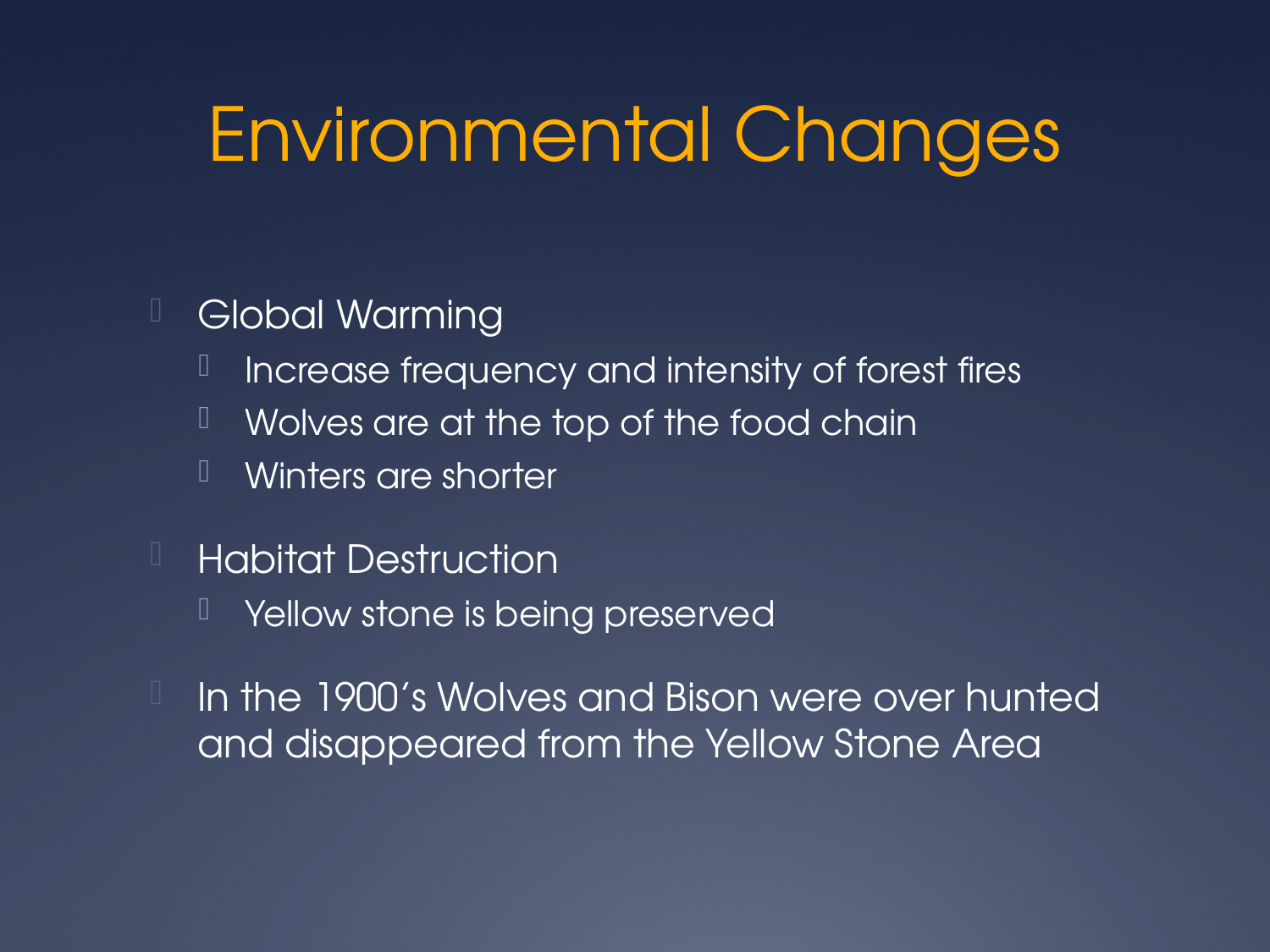

# Environmental Changes
Global Warming
Increase frequency and intensity of forest fires
Wolves are at the top of the food chain
Winters are shorter
Habitat Destruction
Yellow stone is being preserved
In the 1900’s Wolves and Bison were over hunted and disappeared from the Yellow Stone Area